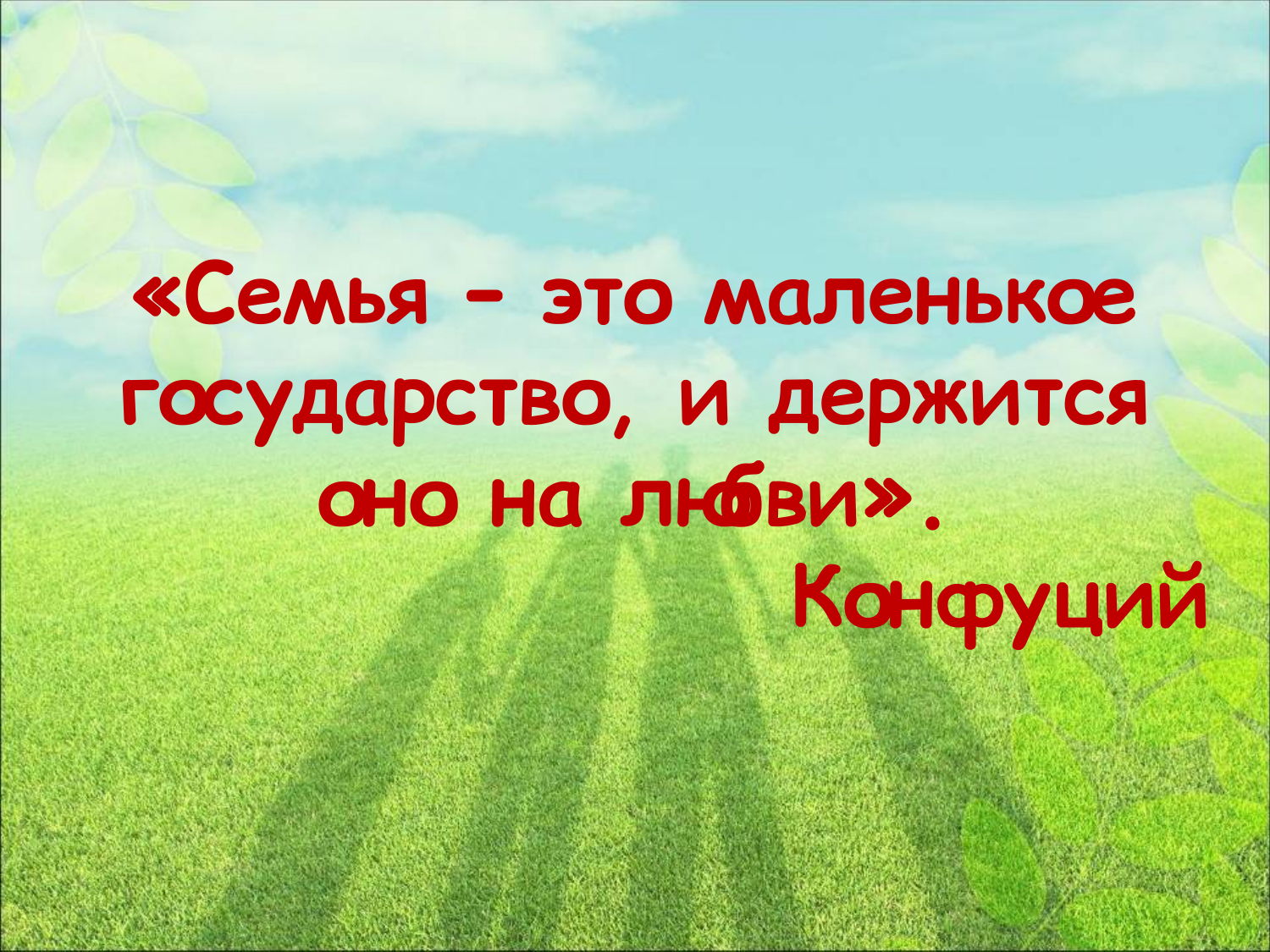

«Семья – это маленькое государство, и держится оно на любви».
                    Конфуций